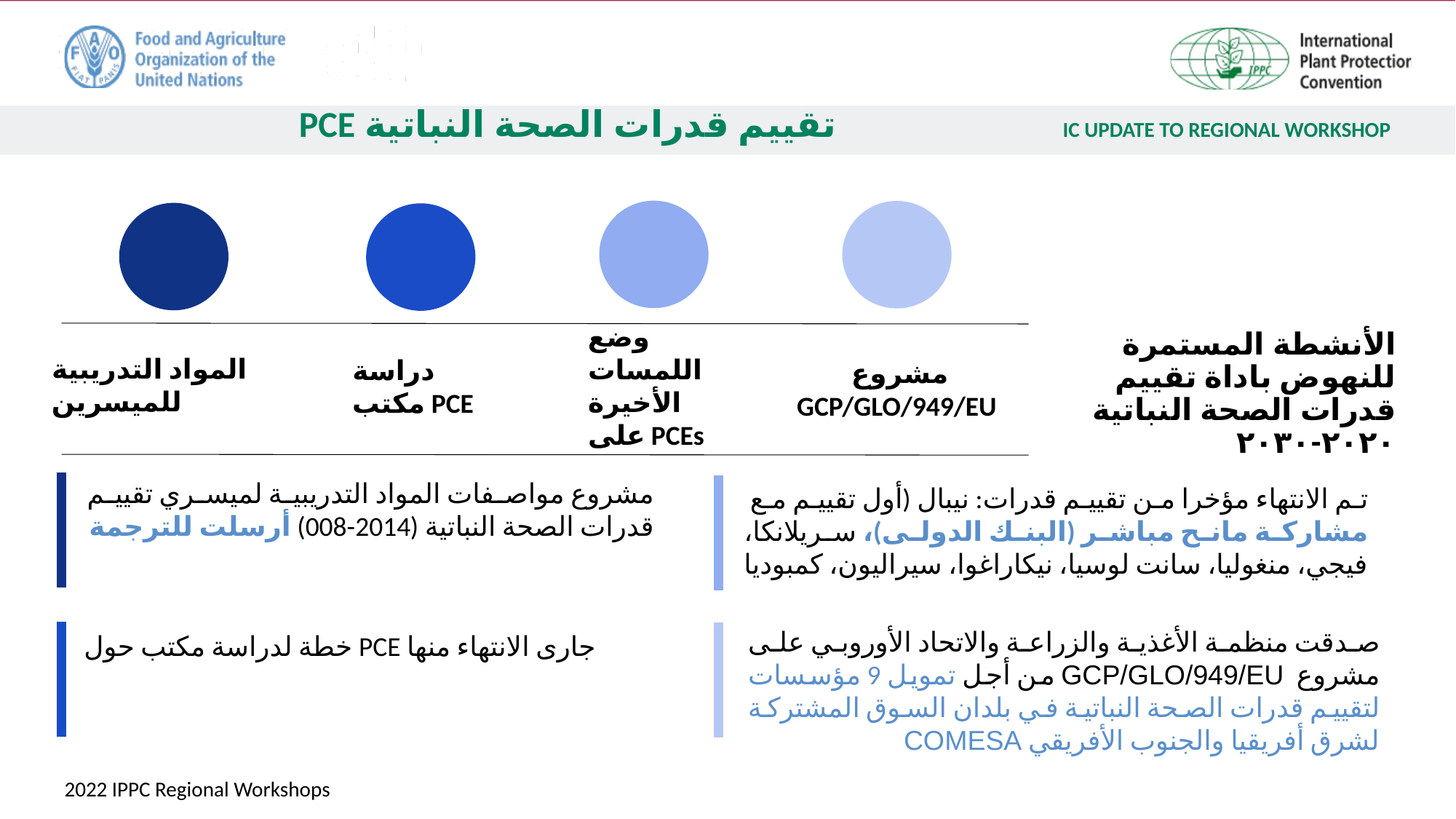

# تقييم قدرات الصحة النباتية PCE

وضع اللمسات الأخيرة على PCEs

الأنشطة المستمرة للنهوض باداة تقييم قدرات الصحة النباتية ٢٠٢٠-٢٠٣٠
المواد التدريبية للميسرين

دراسة مكتب PCE

مشروع
 GCP/GLO/949/EU
مشروع مواصفات المواد التدريبية لميسري تقييم قدرات الصحة النباتية (2014-008) أرسلت للترجمة
تم الانتهاء مؤخرا من تقييم قدرات: نيبال (أول تقييم مع  مشاركة مانح مباشر (البنك الدولى)، سريلانكا، فيجي، منغوليا، سانت لوسيا، نيكاراغوا، سيراليون، كمبوديا
خطة لدراسة مكتب حول PCE جارى الانتهاء منها

صدقت منظمة الأغذية والزراعة والاتحاد الأوروبي على مشروع  GCP/GLO/949/EU من أجل تمويل 9 مؤسسات لتقييم قدرات الصحة النباتية في بلدان السوق المشتركة لشرق أفريقيا والجنوب الأفريقي COMESA